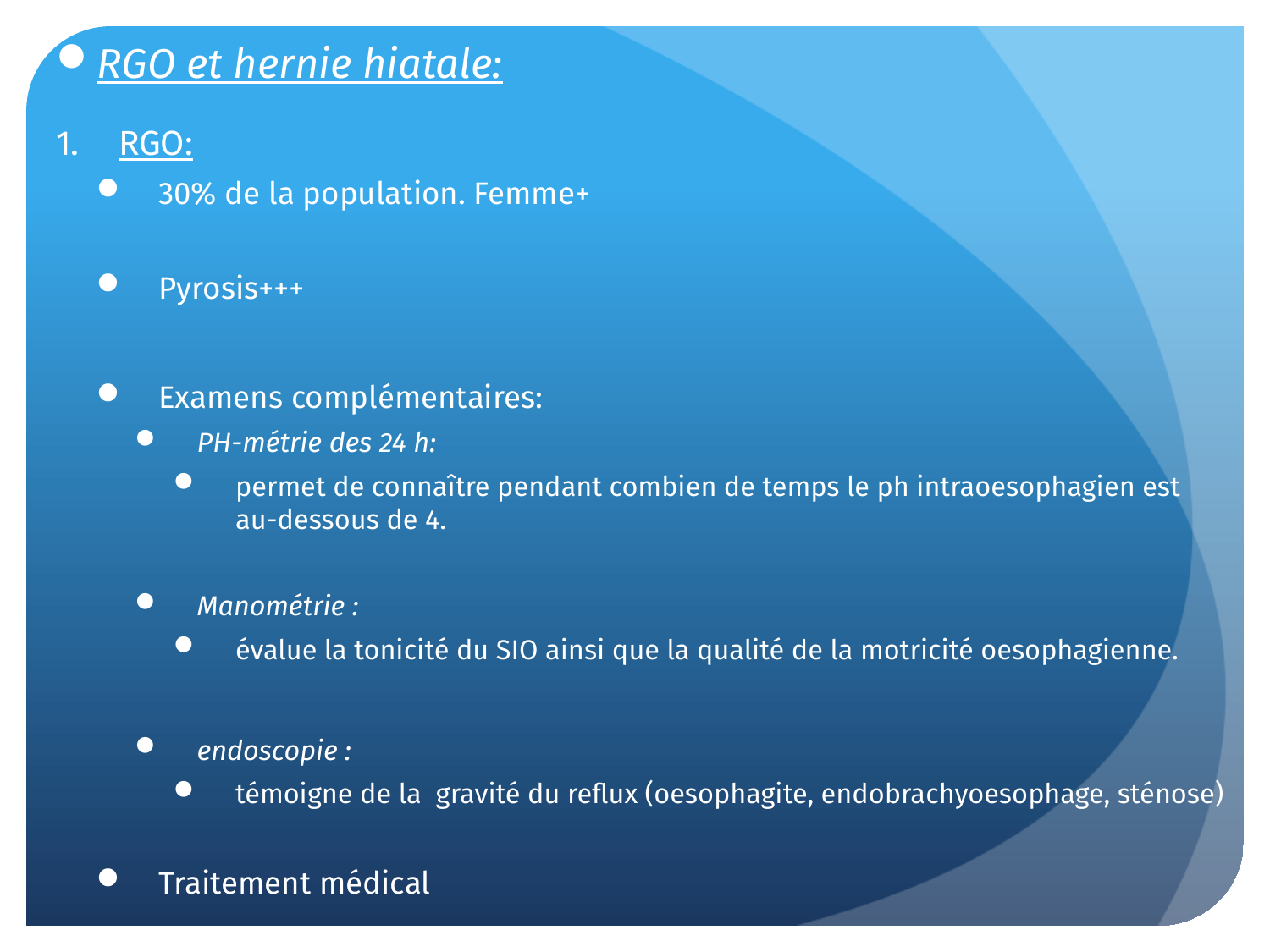

RGO et hernie hiatale:
RGO:
30% de la population. Femme+

Pyrosis+++

Examens complémentaires:
PH-métrie des 24 h:
permet de connaître pendant combien de temps le ph intraoesophagien est au-dessous de 4.

Manométrie :
évalue la tonicité du SIO ainsi que la qualité de la motricité oesophagienne.

endoscopie :
témoigne de la  gravité du reflux (oesophagite, endobrachyoesophage, sténose)

Traitement médical